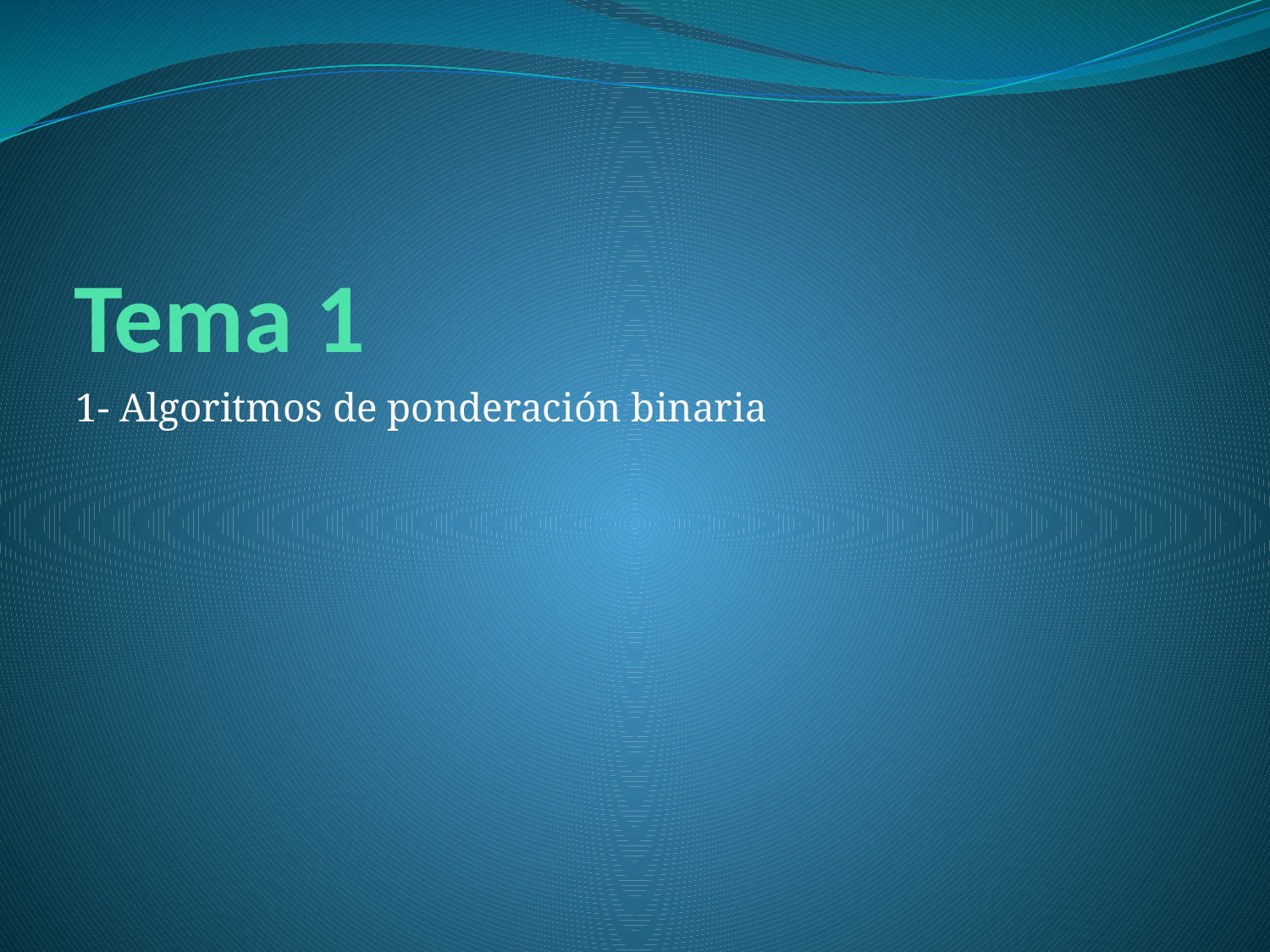

# Tema 1
1- Algoritmos de ponderación binaria